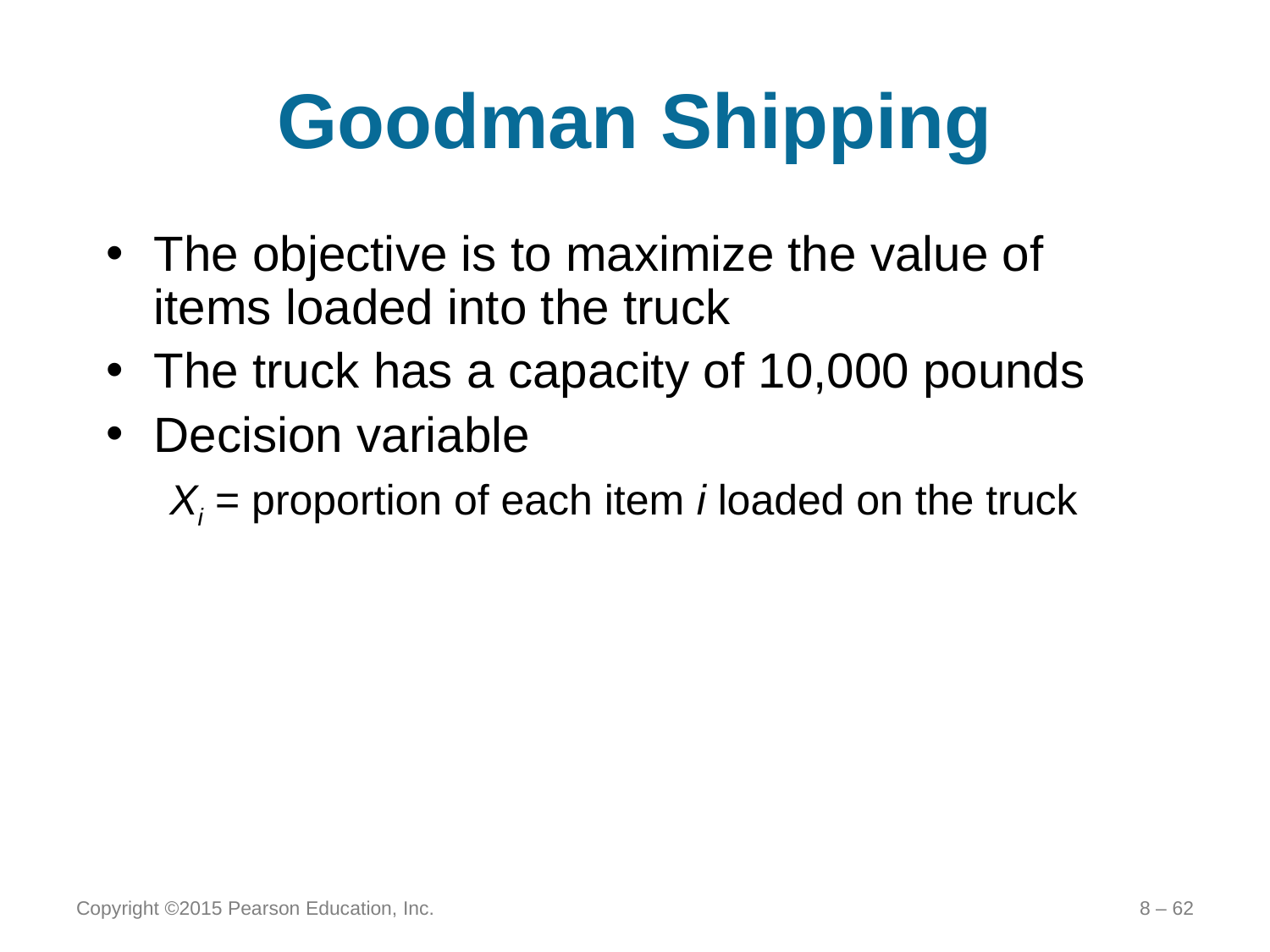

# Goodman Shipping
The objective is to maximize the value of items loaded into the truck
The truck has a capacity of 10,000 pounds
Decision variable
Xi = proportion of each item i loaded on the truck
Copyright ©2015 Pearson Education, Inc.
8 – 62